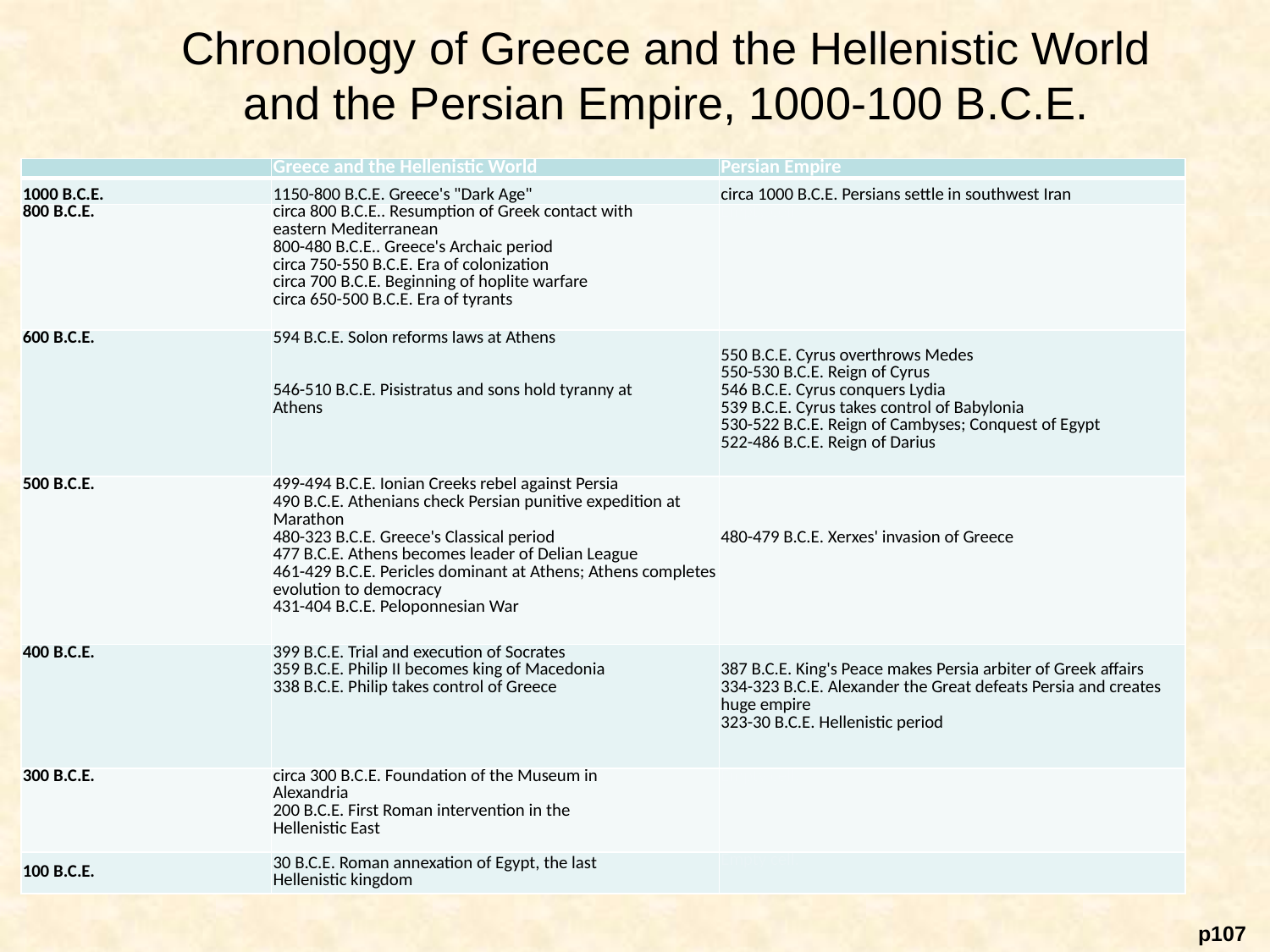

# Chronology of Greece and the Hellenistic World and the Persian Empire, 1000-100 B.C.E.
| Empty cell. | Greece and the Hellenistic World | Persian Empire |
| --- | --- | --- |
| 1000 B.C.E. | 1150-800 B.C.E. Greece's "Dark Age" | circa 1000 B.C.E. Persians settle in southwest Iran |
| 800 B.C.E. | circa 800 B.C.E.. Resumption of Greek contact with eastern Mediterranean 800-480 B.C.E.. Greece's Archaic period circa 750-550 B.C.E. Era of colonization circa 700 B.C.E. Beginning of hoplite warfare circa 650-500 B.C.E. Era of tyrants | Empty cell |
| 600 B.C.E. | 594 B.C.E. Solon reforms laws at Athens 546-510 B.C.E. Pisistratus and sons hold tyranny at Athens | 550 B.C.E. Cyrus overthrows Medes 550-530 B.C.E. Reign of Cyrus 546 B.C.E. Cyrus conquers Lydia 539 B.C.E. Cyrus takes control of Babylonia 530-522 B.C.E. Reign of Cambyses; Conquest of Egypt 522-486 B.C.E. Reign of Darius |
| 500 B.C.E. | 499-494 B.C.E. Ionian Creeks rebel against Persia 490 B.C.E. Athenians check Persian punitive expedition at Marathon 480-323 B.C.E. Greece's Classical period 477 B.C.E. Athens becomes leader of Delian League 461-429 B.C.E. Pericles dominant at Athens; Athens completes evolution to democracy 431-404 B.C.E. Peloponnesian War | 480-479 B.C.E. Xerxes' invasion of Greece |
| 400 B.C.E. | 399 B.C.E. Trial and execution of Socrates 359 B.C.E. Philip II becomes king of Macedonia 338 B.C.E. Philip takes control of Greece | 387 B.C.E. King's Peace makes Persia arbiter of Greek affairs 334-323 B.C.E. Alexander the Great defeats Persia and creates huge empire 323-30 B.C.E. Hellenistic period |
| 300 B.C.E. | circa 300 B.C.E. Foundation of the Museum in Alexandria 200 B.C.E. First Roman intervention in the Hellenistic East | Empty cell. |
| 100 B.C.E. | 30 B.C.E. Roman annexation of Egypt, the last Hellenistic kingdom | Empty cell. |
p107